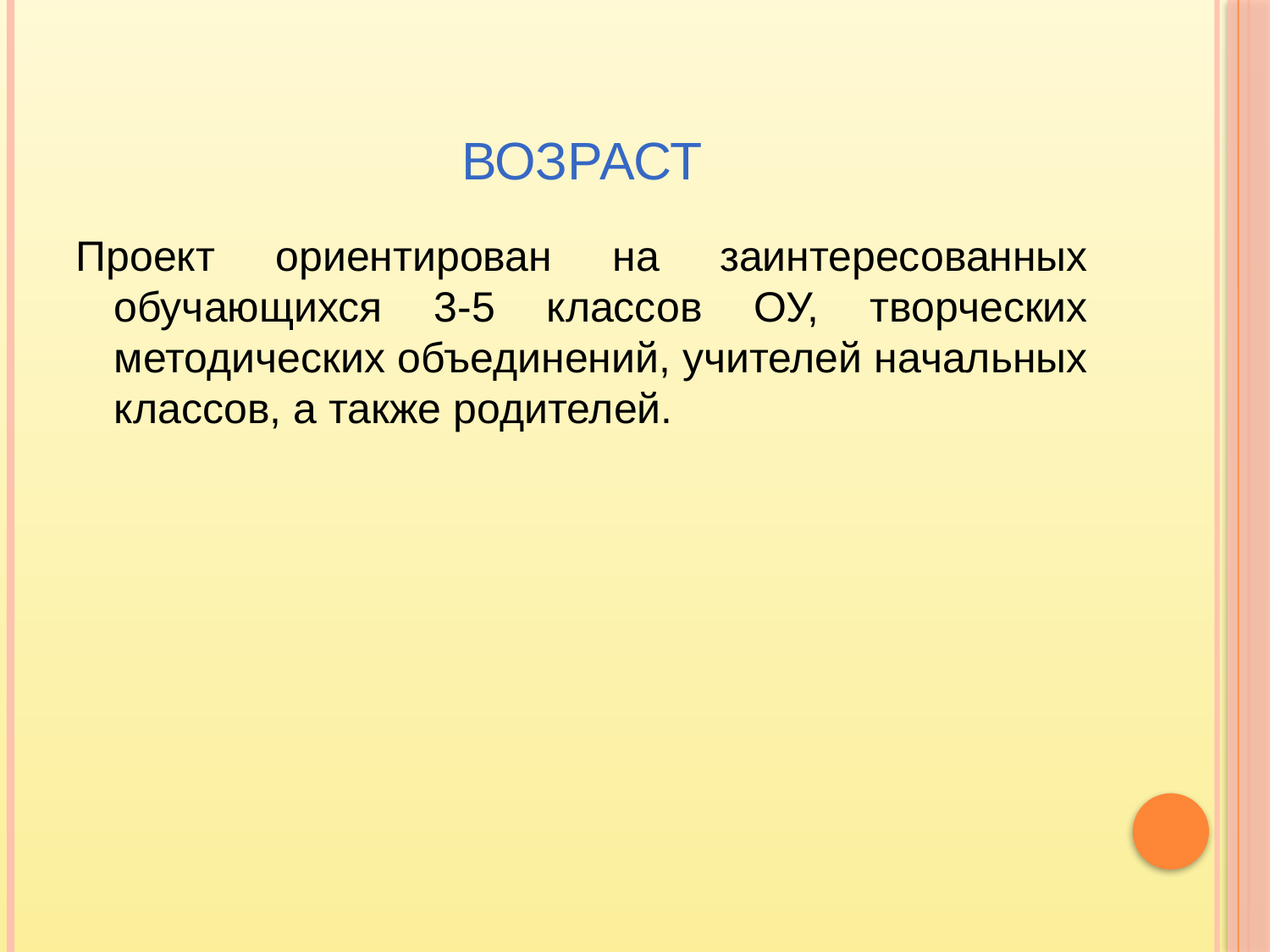

# Возраст
Проект ориентирован на заинтересованных обучающихся 3-5 классов ОУ, творческих методических объединений, учителей начальных классов, а также родителей.